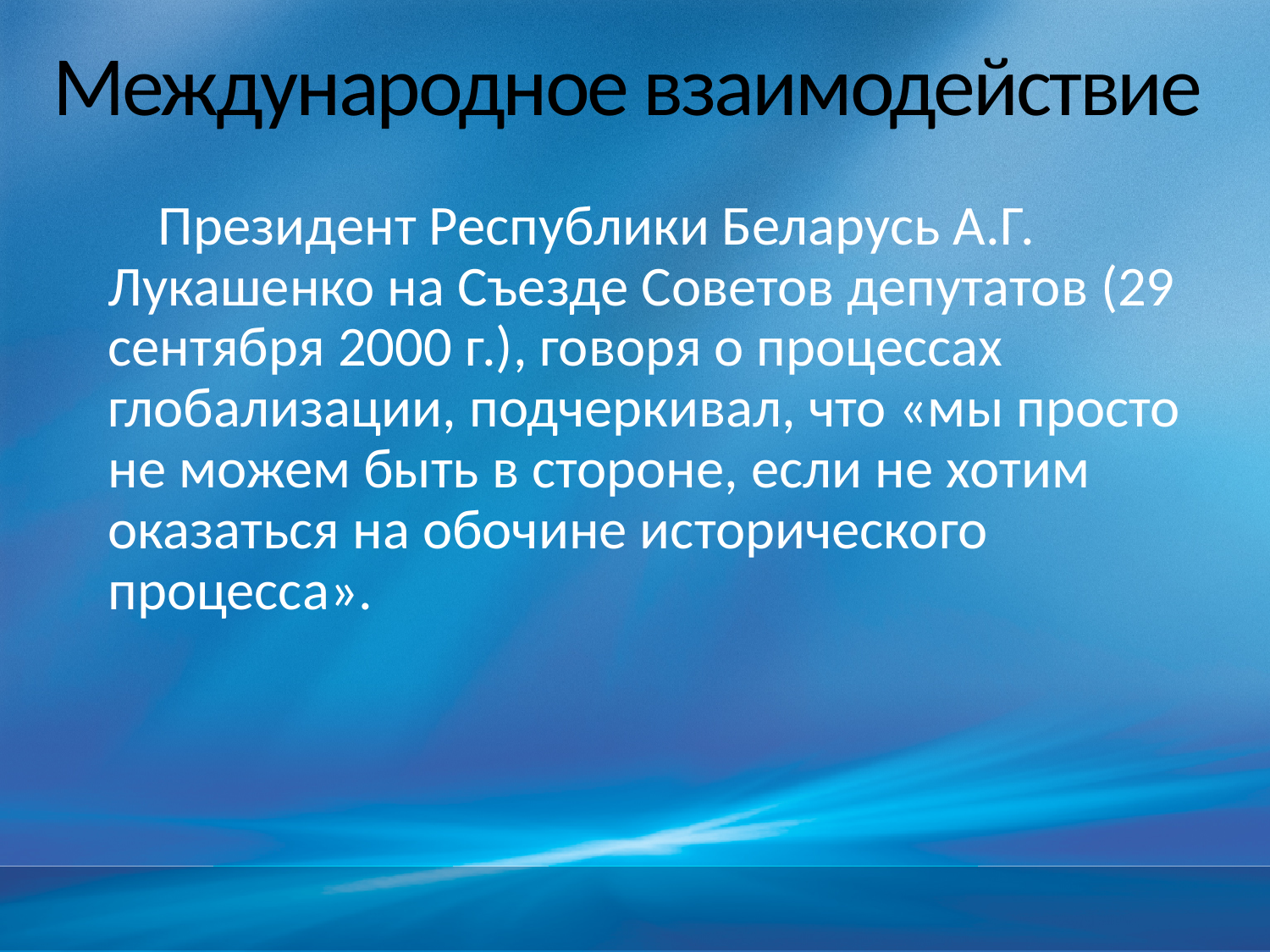

# Международное взаимодействие
Президент Республики Беларусь А.Г. Лукашенко на Съезде Советов депутатов (29 сентября 2000 г.), говоря о процессах глобализации, подчеркивал, что «мы просто не можем быть в стороне, если не хотим оказаться на обочине исторического процесса».